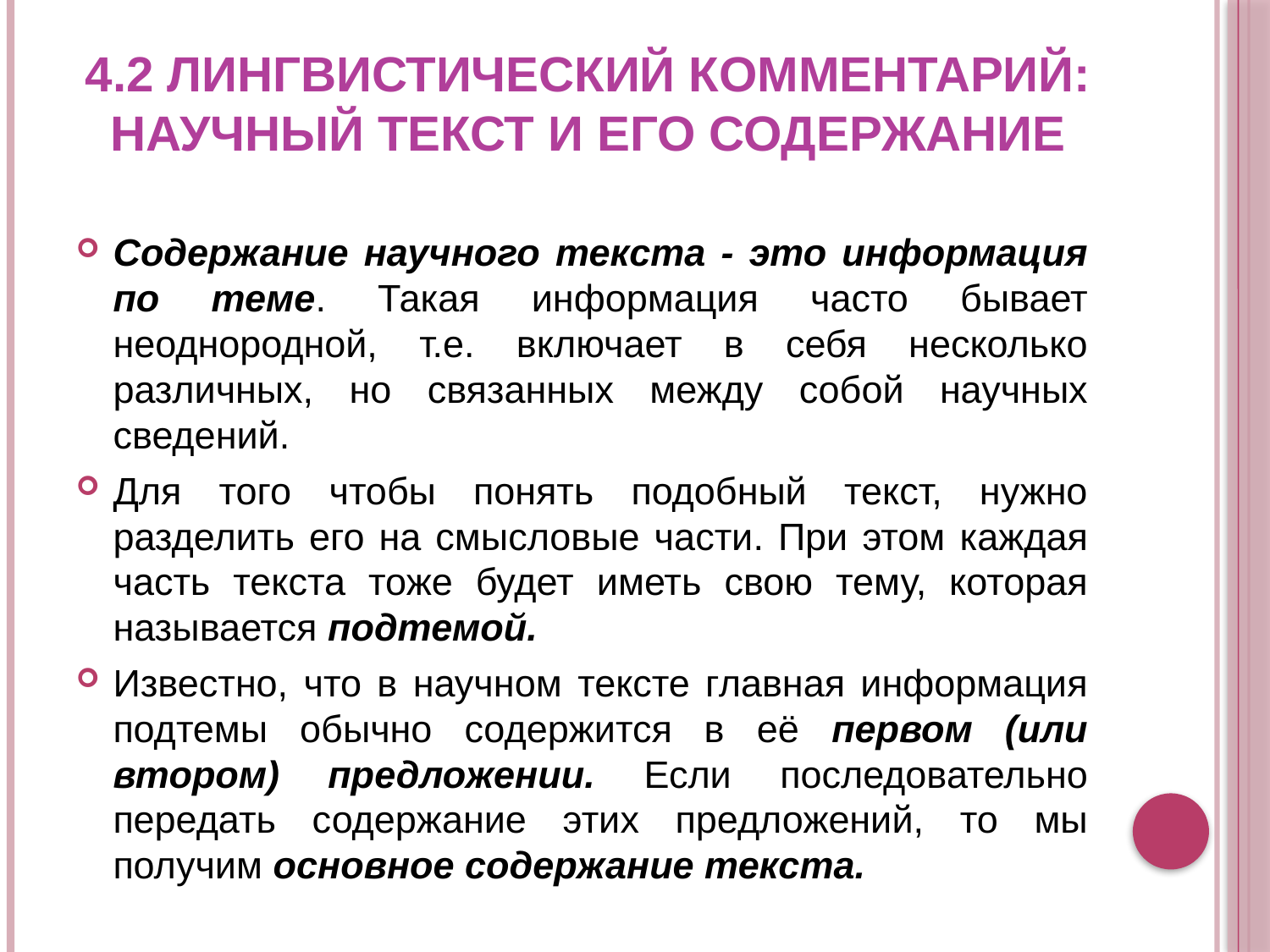

# 4.2 Лингвистический комментарий: Научный текст и его содержание
Содержание научного текста - это информация по теме. Такая информация часто бывает неоднородной, т.е. включает в себя несколько различных, но связанных между собой научных сведений.
Для того чтобы понять подобный текст, нужно разделить его на смысловые части. При этом каждая часть текста тоже будет иметь свою тему, которая называется подтемой.
Известно, что в научном тексте главная информация подтемы обычно содержится в её первом (или втором) предложении. Если последовательно передать содержание этих предложений, то мы получим основное содержание текста.